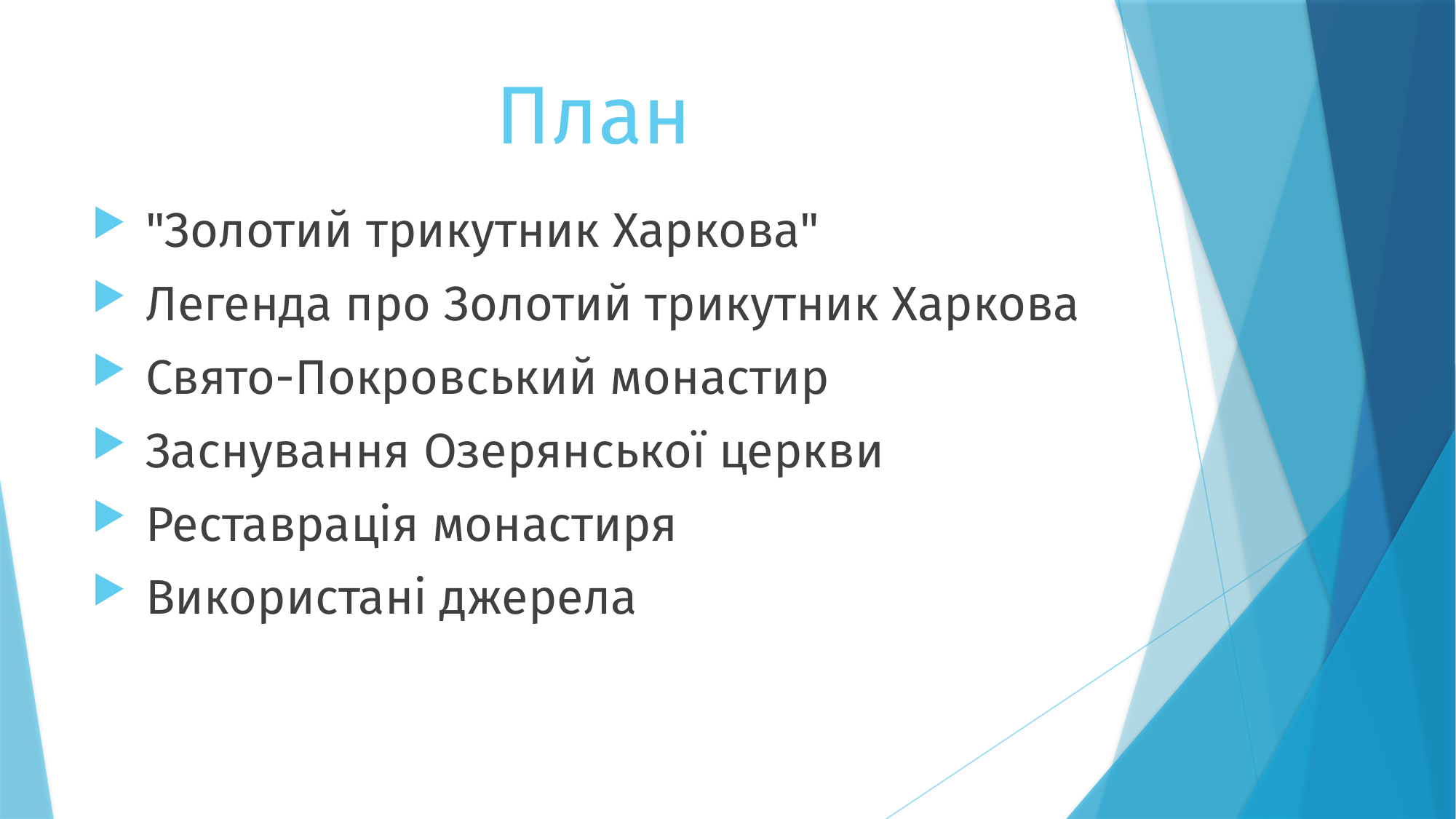

# План
 "Золотий трикутник Харкова"
 Легенда про Золотий трикутник Харкова
 Свято-Покровський монастир
 Заснування Озерянської церкви
 Реставрація монастиря
 Використані джерела